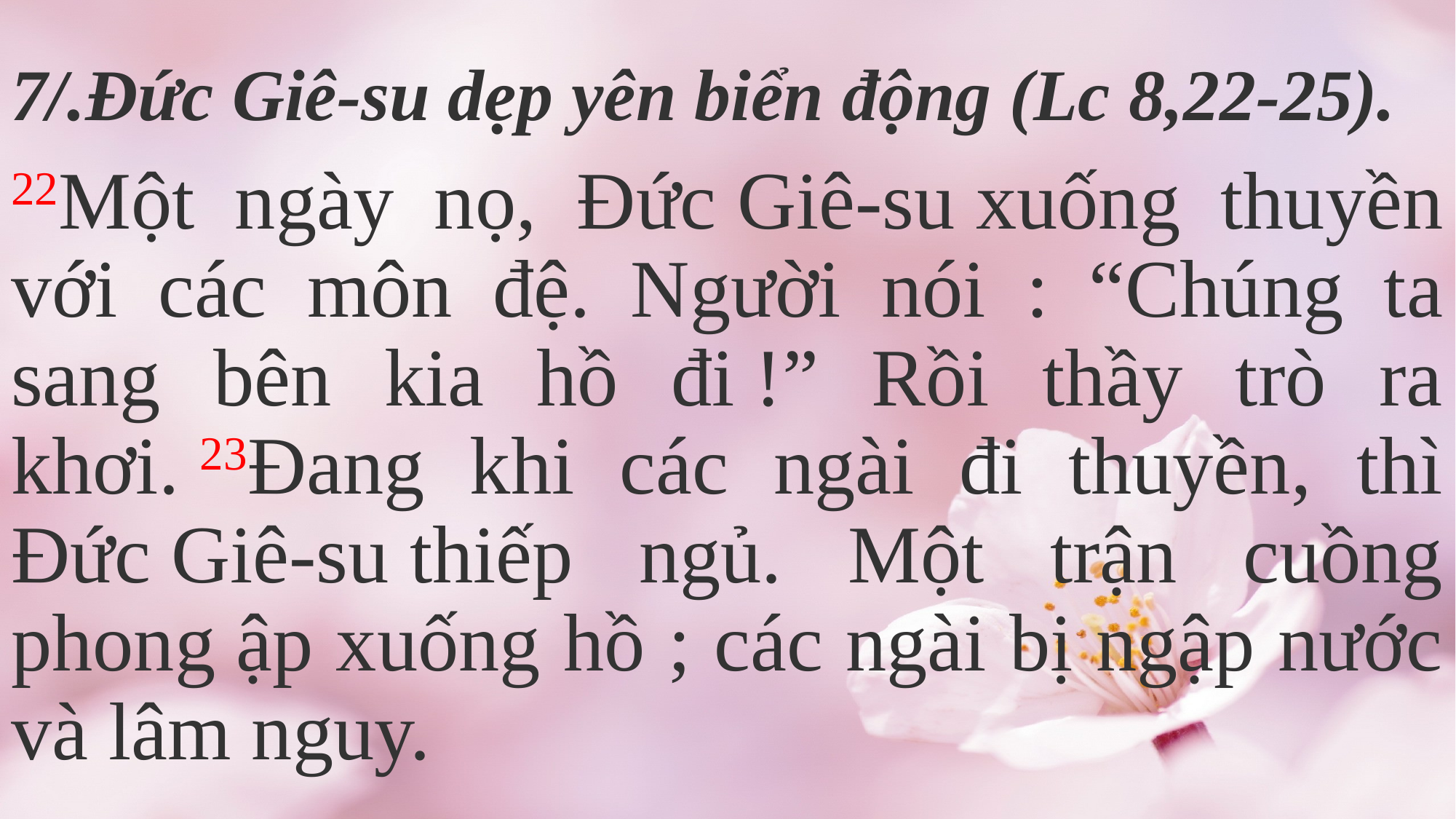

7/.Đức Giê-su dẹp yên biển động (Lc 8,22-25).
22Một ngày nọ, Đức Giê-su xuống thuyền với các môn đệ. Người nói : “Chúng ta sang bên kia hồ đi !” Rồi thầy trò ra khơi. 23Đang khi các ngài đi thuyền, thì Đức Giê-su thiếp ngủ. Một trận cuồng phong ập xuống hồ ; các ngài bị ngập nước và lâm nguy.